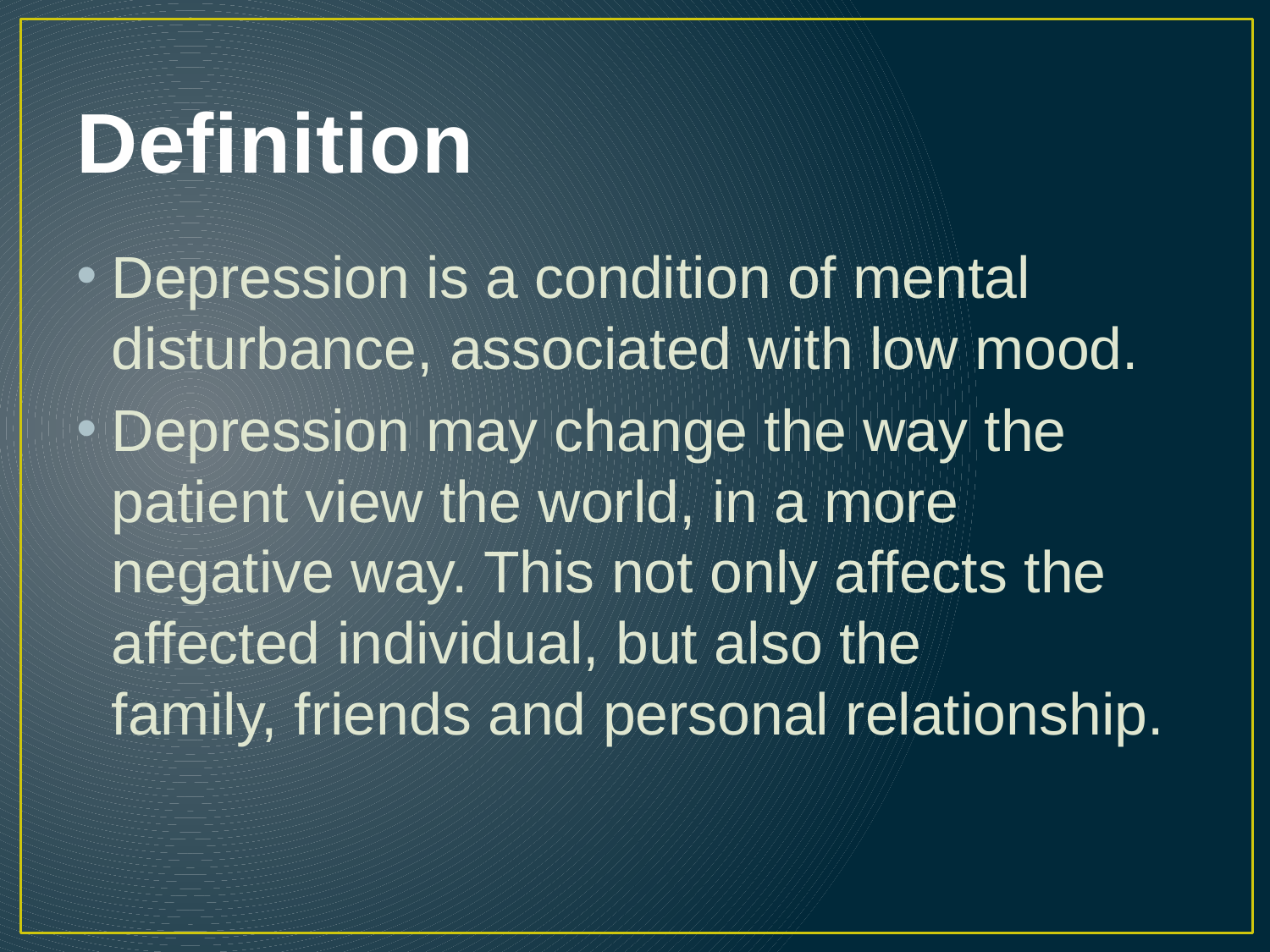

# Definition
Depression is a condition of mental disturbance, associated with low mood.
Depression may change the way the patient view the world, in a more negative way. This not only affects the affected individual, but also the 	family, friends and personal relationship.